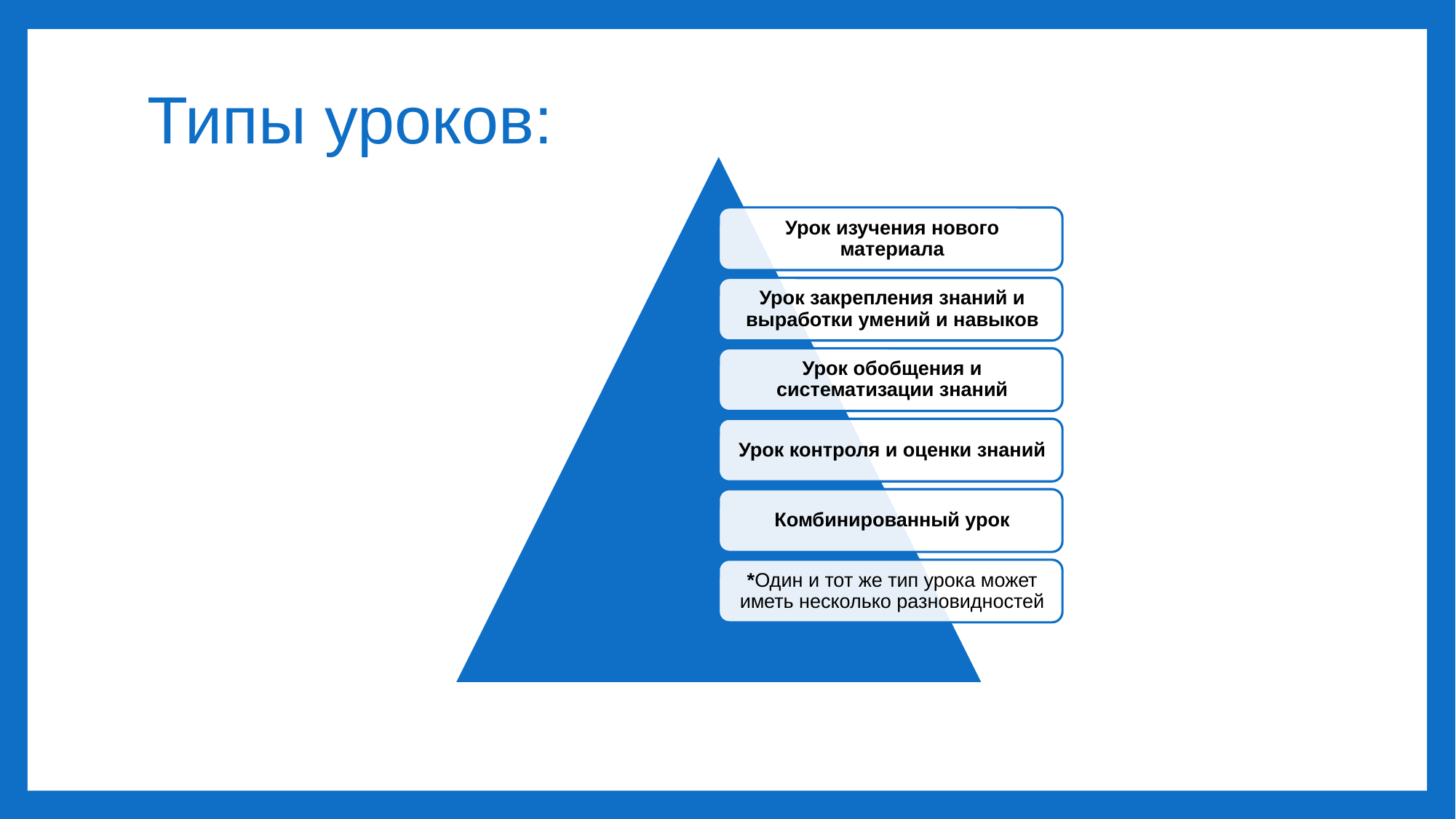

# Типы уроков:
Урок изучения нового материала
Урок закрепления знаний и выработки умений и навыков
Урок обобщения и систематизации знаний
Урок контроля и оценки знаний
Комбинированный урок
*Один и тот же тип урока может иметь несколько разновидностей